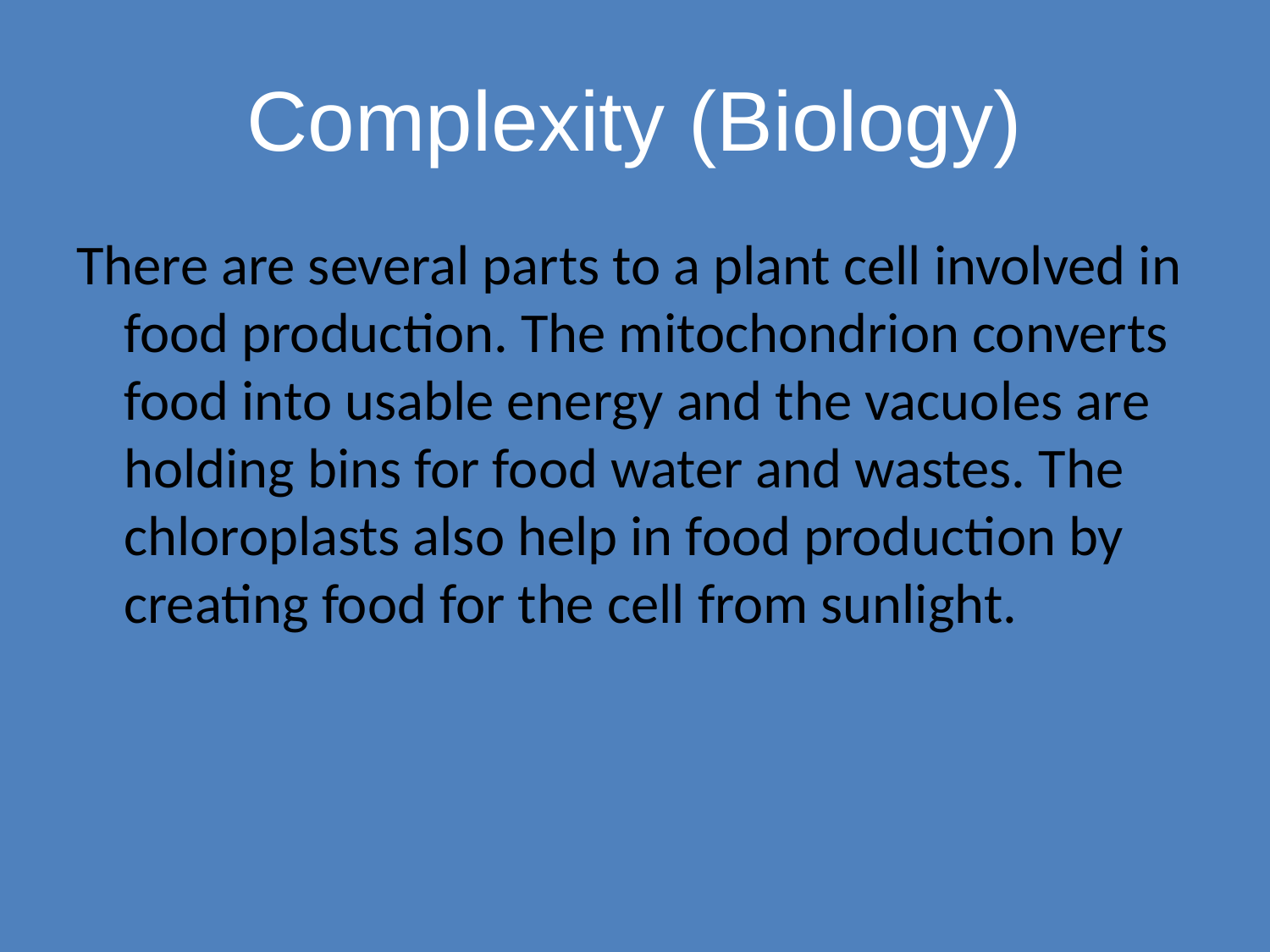

# Complexity (Biology)
There are several parts to a plant cell involved in food production. The mitochondrion converts food into usable energy and the vacuoles are holding bins for food water and wastes. The chloroplasts also help in food production by creating food for the cell from sunlight.